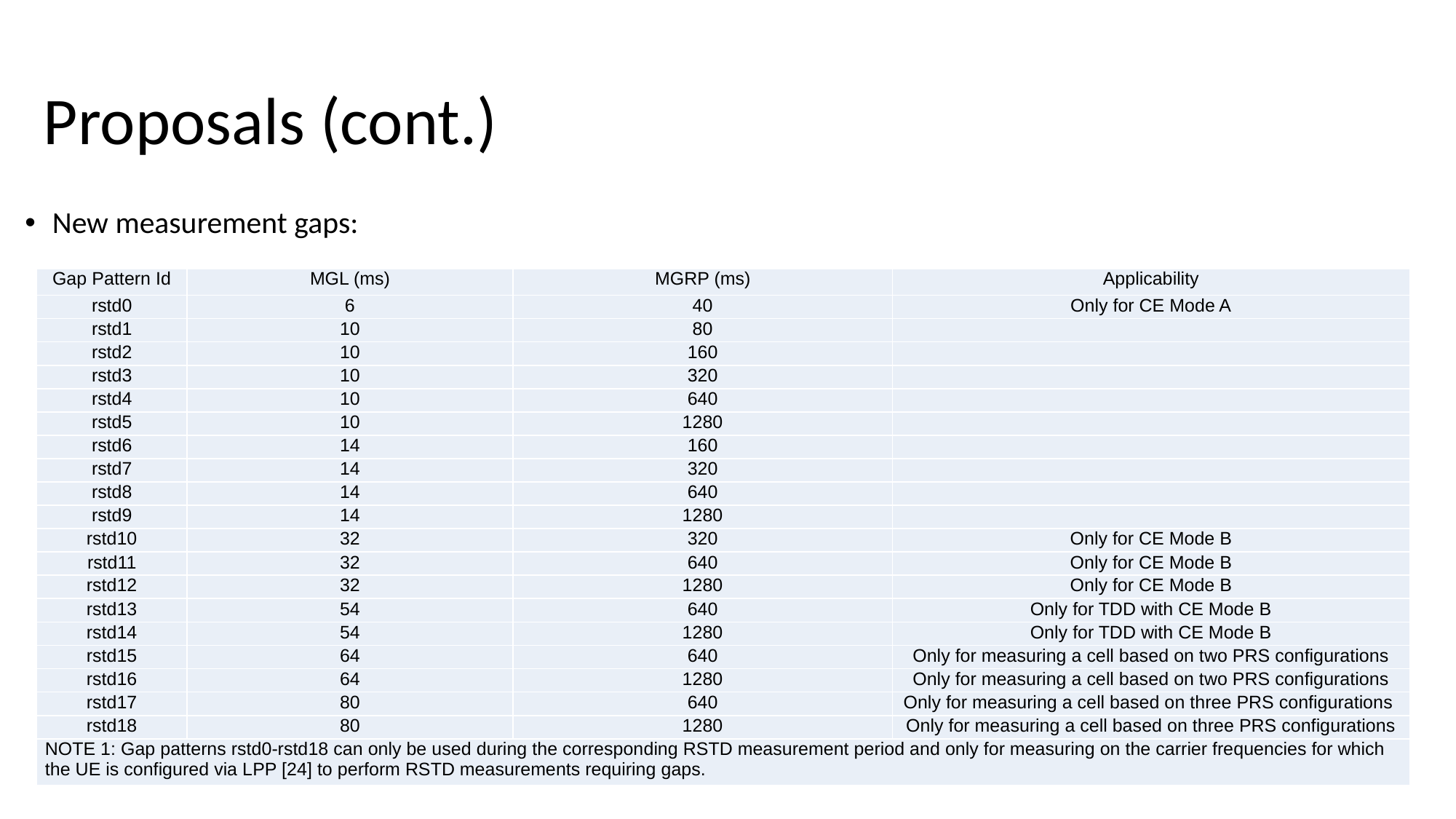

# Proposals (cont.)
New measurement gaps:

| Gap Pattern Id | MGL (ms) | MGRP (ms) | Applicability |
| --- | --- | --- | --- |
| rstd0 | 6 | 40 | Only for CE Mode A |
| rstd1 | 10 | 80 |  |
| rstd2 | 10 | 160 |  |
| rstd3 | 10 | 320 |  |
| rstd4 | 10 | 640 |  |
| rstd5 | 10 | 1280 |  |
| rstd6 | 14 | 160 |  |
| rstd7 | 14 | 320 |  |
| rstd8 | 14 | 640 |  |
| rstd9 | 14 | 1280 |  |
| rstd10 | 32 | 320 | Only for CE Mode B |
| rstd11 | 32 | 640 | Only for CE Mode B |
| rstd12 | 32 | 1280 | Only for CE Mode B |
| rstd13 | 54 | 640 | Only for TDD with CE Mode B |
| rstd14 | 54 | 1280 | Only for TDD with CE Mode B |
| rstd15 | 64 | 640 | Only for measuring a cell based on two PRS configurations |
| rstd16 | 64 | 1280 | Only for measuring a cell based on two PRS configurations |
| rstd17 | 80 | 640 | Only for measuring a cell based on three PRS configurations |
| rstd18 | 80 | 1280 | Only for measuring a cell based on three PRS configurations |
| NOTE 1: Gap patterns rstd0-rstd18 can only be used during the corresponding RSTD measurement period and only for measuring on the carrier frequencies for which the UE is configured via LPP [24] to perform RSTD measurements requiring gaps. |  |  |  |